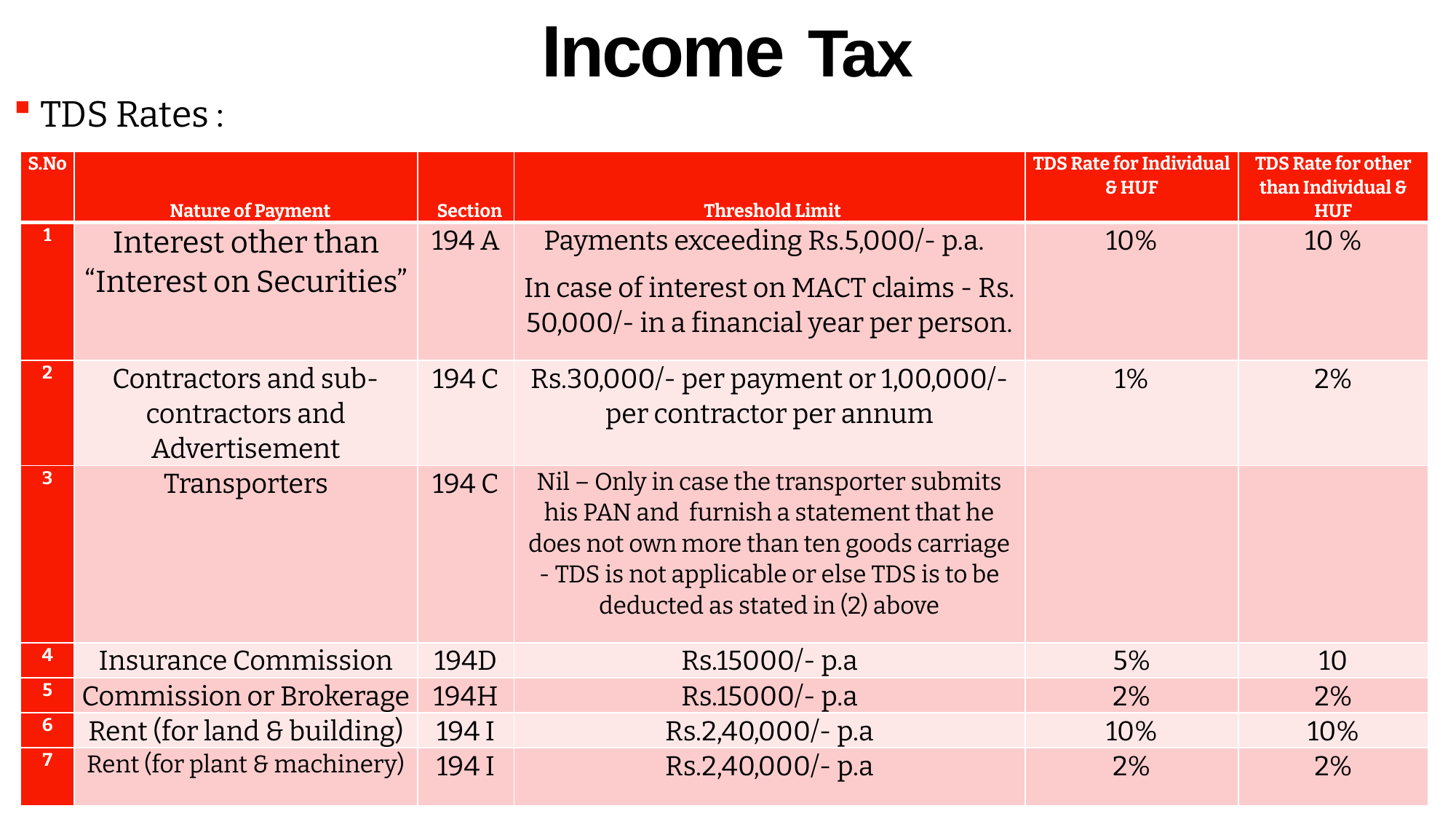

Income Tax
TDS Rates :

| S.No | Nature of Payment | Section | Threshold Limit | TDS Rate for Individual & HUF | TDS Rate for other than Individual & HUF |
| --- | --- | --- | --- | --- | --- |
| 1 | Interest other than “Interest on Securities” | 194 A | Payments exceeding Rs.5,000/- p.a.   In case of interest on MACT claims - Rs. 50,000/- in a financial year per person. | 10% | 10 % |
| 2 | Contractors and sub-contractors and Advertisement | 194 C | Rs.30,000/- per payment or 1,00,000/- per contractor per annum | 1% | 2% |
| 3 | Transporters | 194 C | Nil – Only in case the transporter submits his PAN and furnish a statement that he does not own more than ten goods carriage - TDS is not applicable or else TDS is to be deducted as stated in (2) above |  |  |
| 4 | Insurance Commission | 194D | Rs.15000/- p.a | 5% | 10 |
| 5 | Commission or Brokerage | 194H | Rs.15000/- p.a | 2% | 2% |
| 6 | Rent (for land & building) | 194 I | Rs.2,40,000/- p.a | 10% | 10% |
| 7 | Rent (for plant & machinery) | 194 I | Rs.2,40,000/- p.a | 2% | 2% |